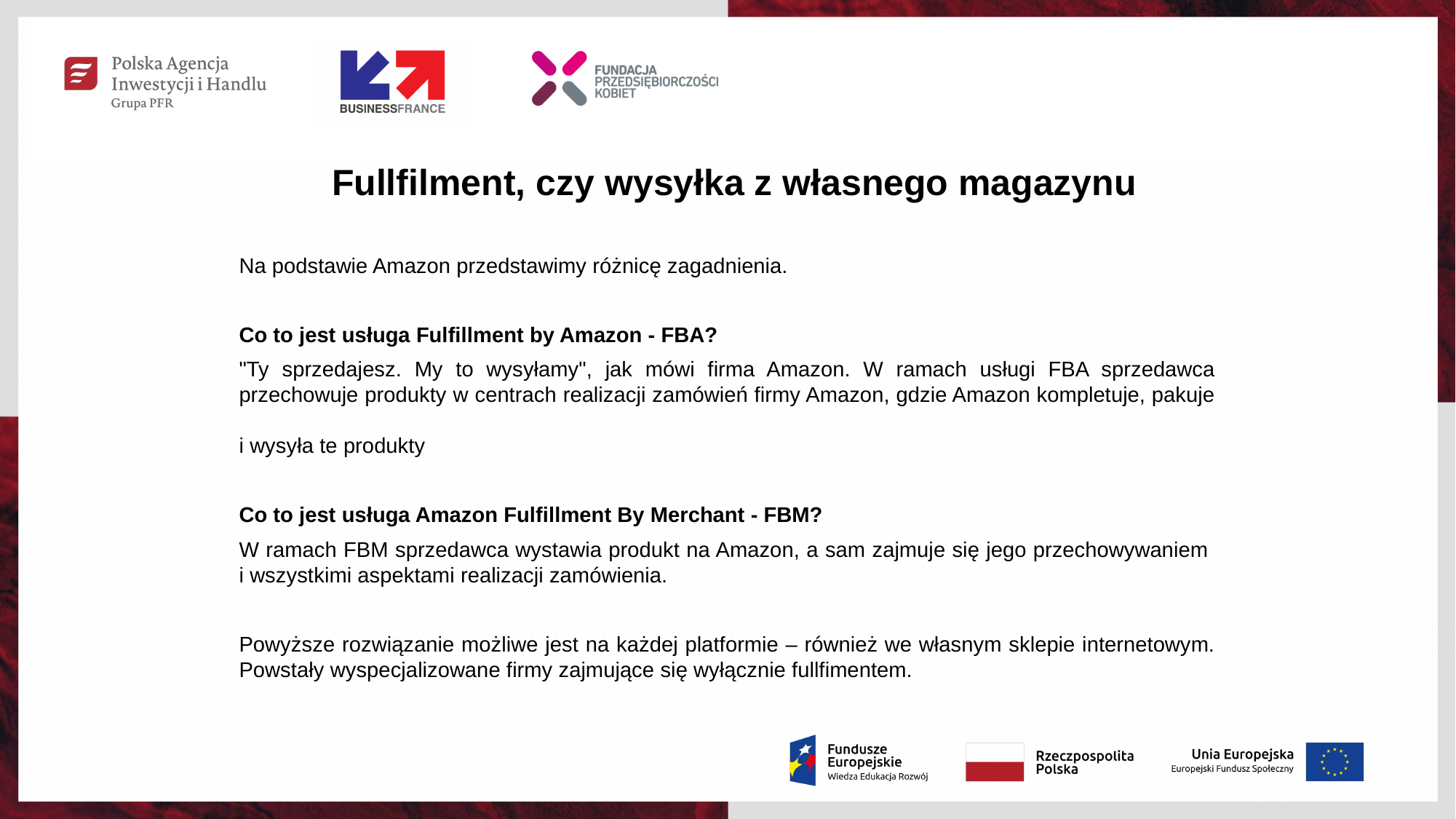

Fullfilment, czy wysyłka z własnego magazynu
Na podstawie Amazon przedstawimy różnicę zagadnienia.

Co to jest usługa Fulfillment by Amazon - FBA?
"Ty sprzedajesz. My to wysyłamy", jak mówi firma Amazon. W ramach usługi FBA sprzedawca przechowuje produkty w centrach realizacji zamówień firmy Amazon, gdzie Amazon kompletuje, pakuje
i wysyła te produkty

Co to jest usługa Amazon Fulfillment By Merchant - FBM?
W ramach FBM sprzedawca wystawia produkt na Amazon, a sam zajmuje się jego przechowywaniem
i wszystkimi aspektami realizacji zamówienia.

Powyższe rozwiązanie możliwe jest na każdej platformie – również we własnym sklepie internetowym. Powstały wyspecjalizowane firmy zajmujące się wyłącznie fullfimentem.